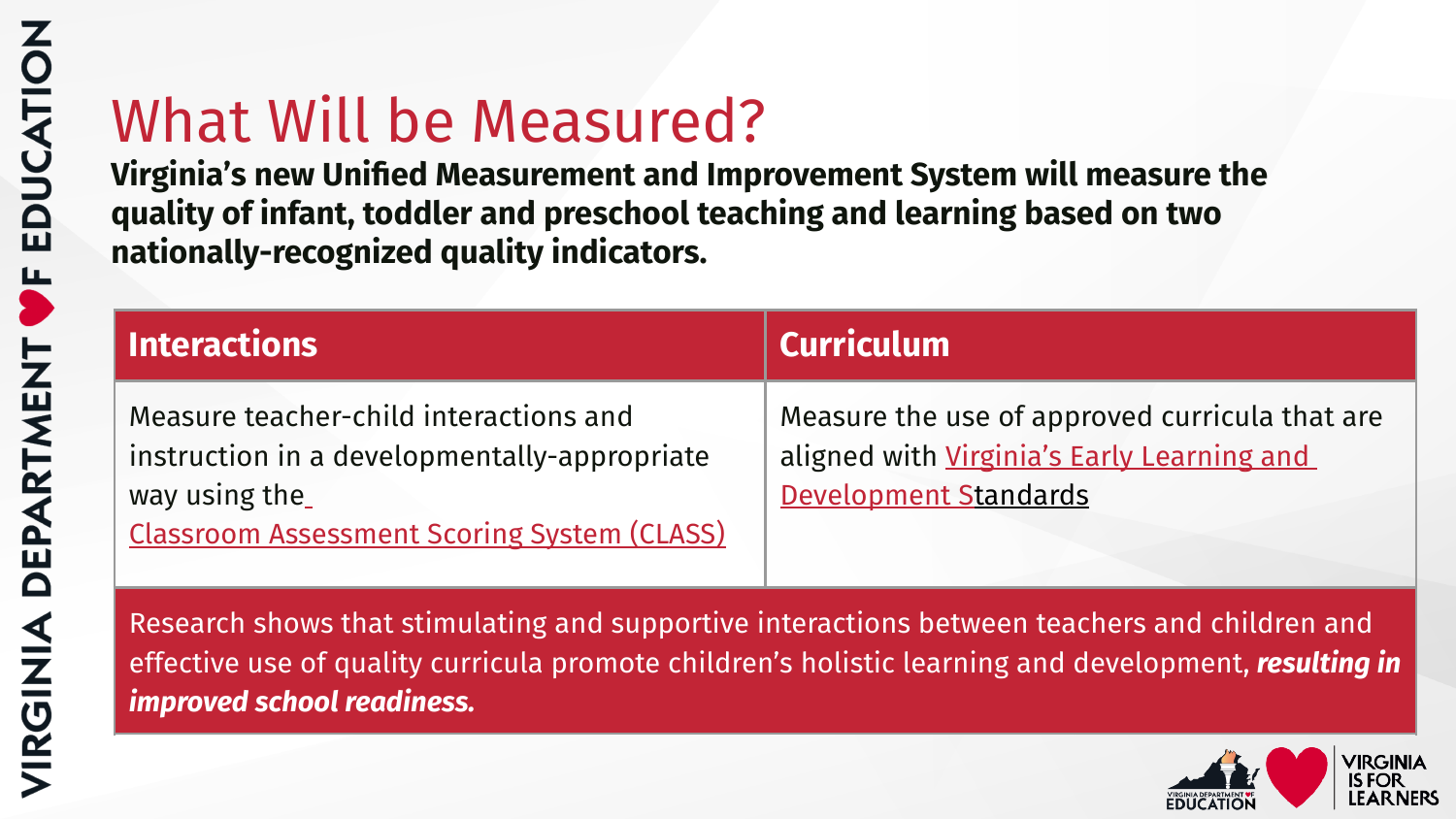

# What Will be Measured?
Virginia’s new Unified Measurement and Improvement System will measure the quality of infant, toddler and preschool teaching and learning based on two nationally-recognized quality indicators.

| Interactions | Curriculum |
| --- | --- |
| Measure teacher-child interactions and instruction in a developmentally-appropriate way using the Classroom Assessment Scoring System (CLASS) | Measure the use of approved curricula that are aligned with Virginia’s Early Learning and Development Standards |
| Research shows that stimulating and supportive interactions between teachers and children and effective use of quality curricula promote children’s holistic learning and development, resulting in improved school readiness. |  |